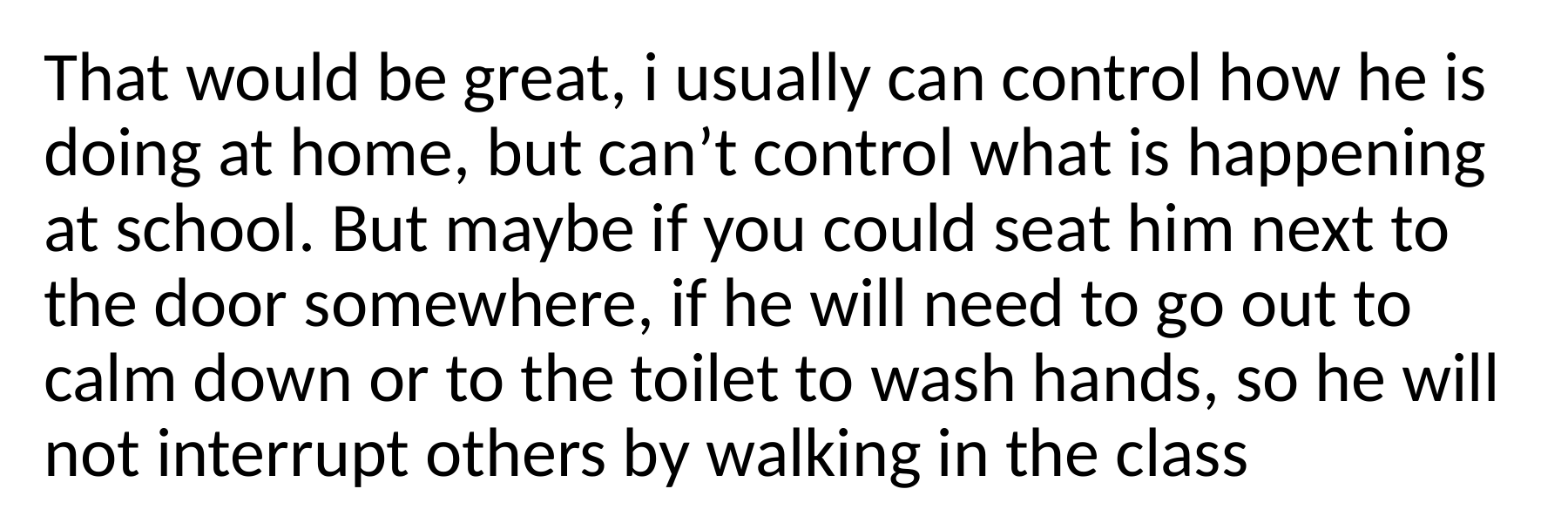

That would be great, i usually can control how he is doing at home, but can’t control what is happening at school. But maybe if you could seat him next to the door somewhere, if he will need to go out to calm down or to the toilet to wash hands, so he will not interrupt others by walking in the class